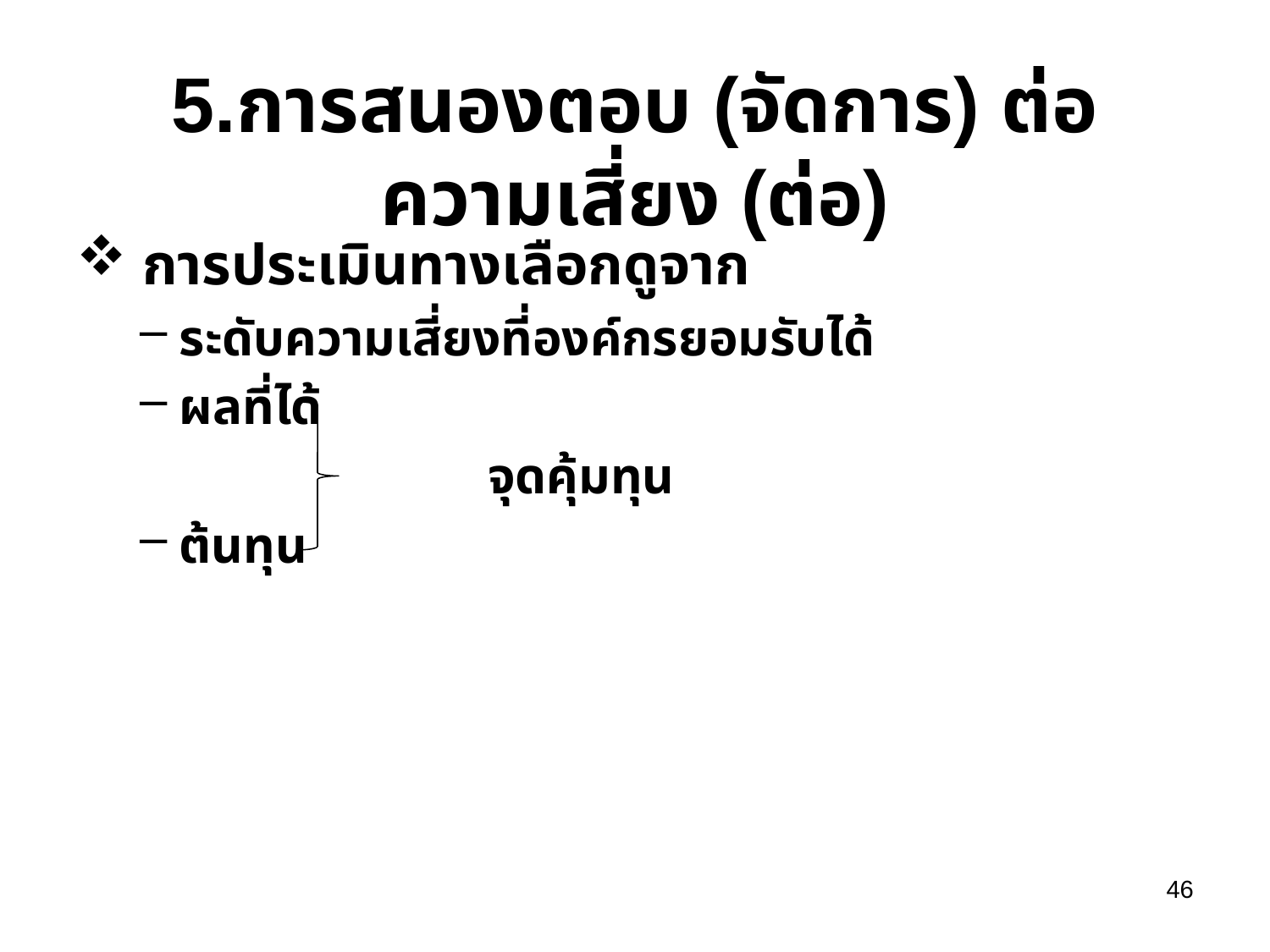

# 5.การสนองตอบ (จัดการ) ต่อความเสี่ยง (ต่อ)
 การประเมินทางเลือกดูจาก
ระดับความเสี่ยงที่องค์กรยอมรับได้
ผลที่ได้
                           จุดคุ้มทุน
ต้นทุน

46